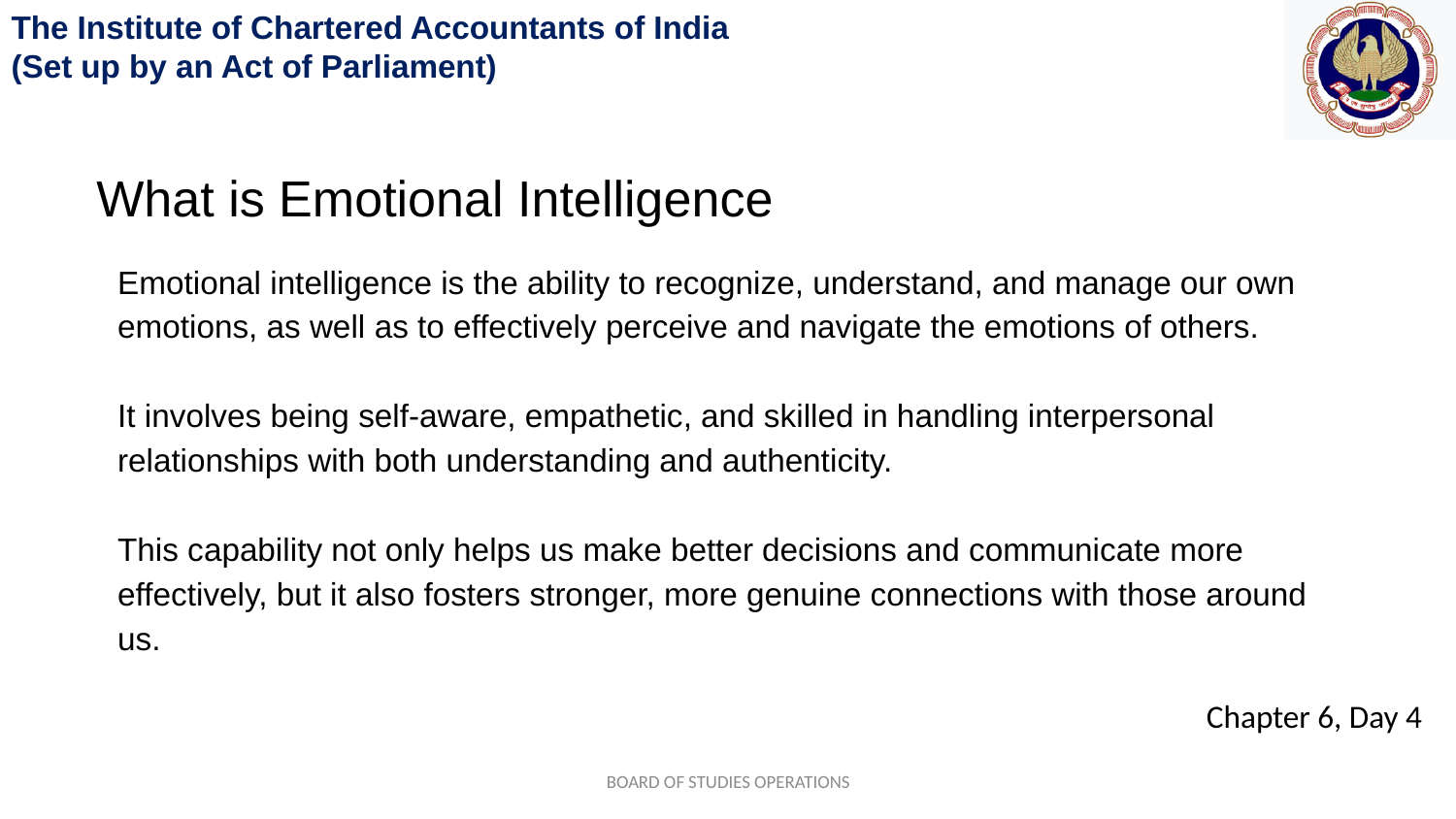

What is Emotional Intelligence
Emotional intelligence is the ability to recognize, understand, and manage our own emotions, as well as to effectively perceive and navigate the emotions of others.

It involves being self-aware, empathetic, and skilled in handling interpersonal relationships with both understanding and authenticity.

This capability not only helps us make better decisions and communicate more effectively, but it also fosters stronger, more genuine connections with those around us.
BOARD OF STUDIES OPERATIONS